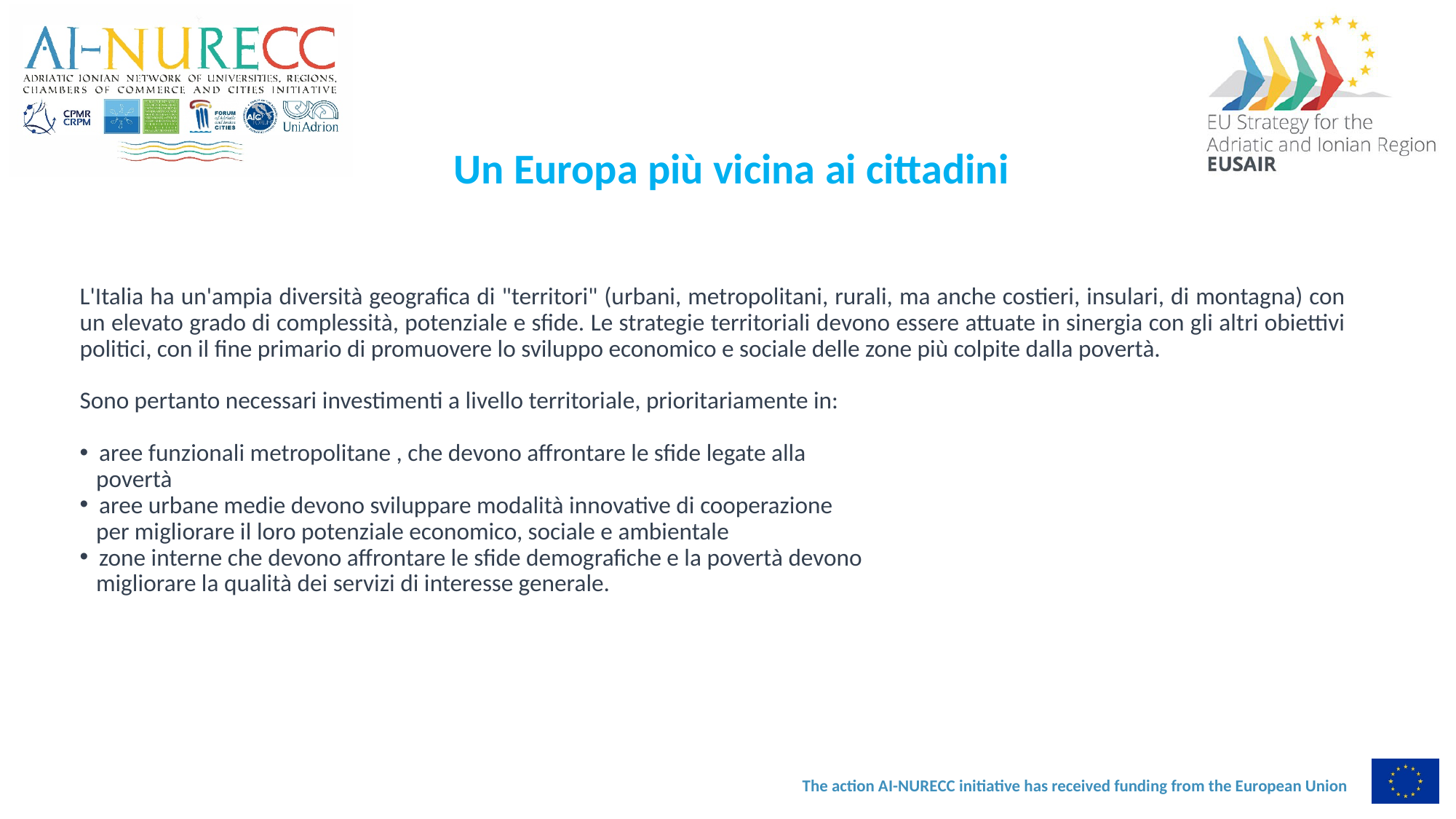

Un Europa più vicina ai cittadini
L'Italia ha un'ampia diversità geografica di "territori" (urbani, metropolitani, rurali, ma anche costieri, insulari, di montagna) con un elevato grado di complessità, potenziale e sfide. Le strategie territoriali devono essere attuate in sinergia con gli altri obiettivi politici, con il fine primario di promuovere lo sviluppo economico e sociale delle zone più colpite dalla povertà.

Sono pertanto necessari investimenti a livello territoriale, prioritariamente in:

  aree funzionali metropolitane , che devono affrontare le sfide legate alla
   povertà
  aree urbane medie devono sviluppare modalità innovative di cooperazione
   per migliorare il loro potenziale economico, sociale e ambientale
  zone interne che devono affrontare le sfide demografiche e la povertà devono
   migliorare la qualità dei servizi di interesse generale.